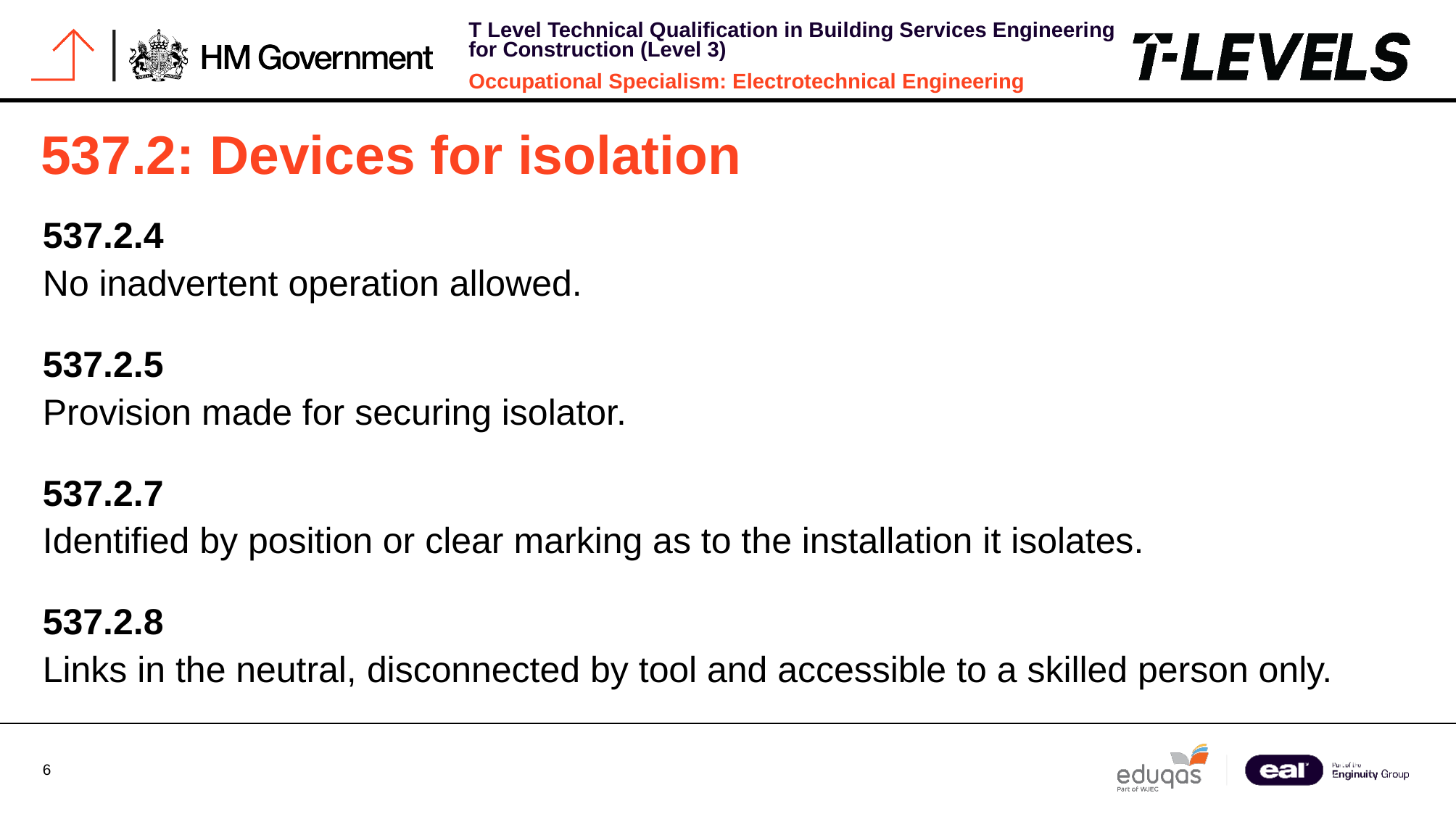

# 537.2: Devices for isolation
537.2.4
No inadvertent operation allowed.
537.2.5
Provision made for securing isolator.
537.2.7
Identified by position or clear marking as to the installation it isolates.
537.2.8
Links in the neutral, disconnected by tool and accessible to a skilled person only.